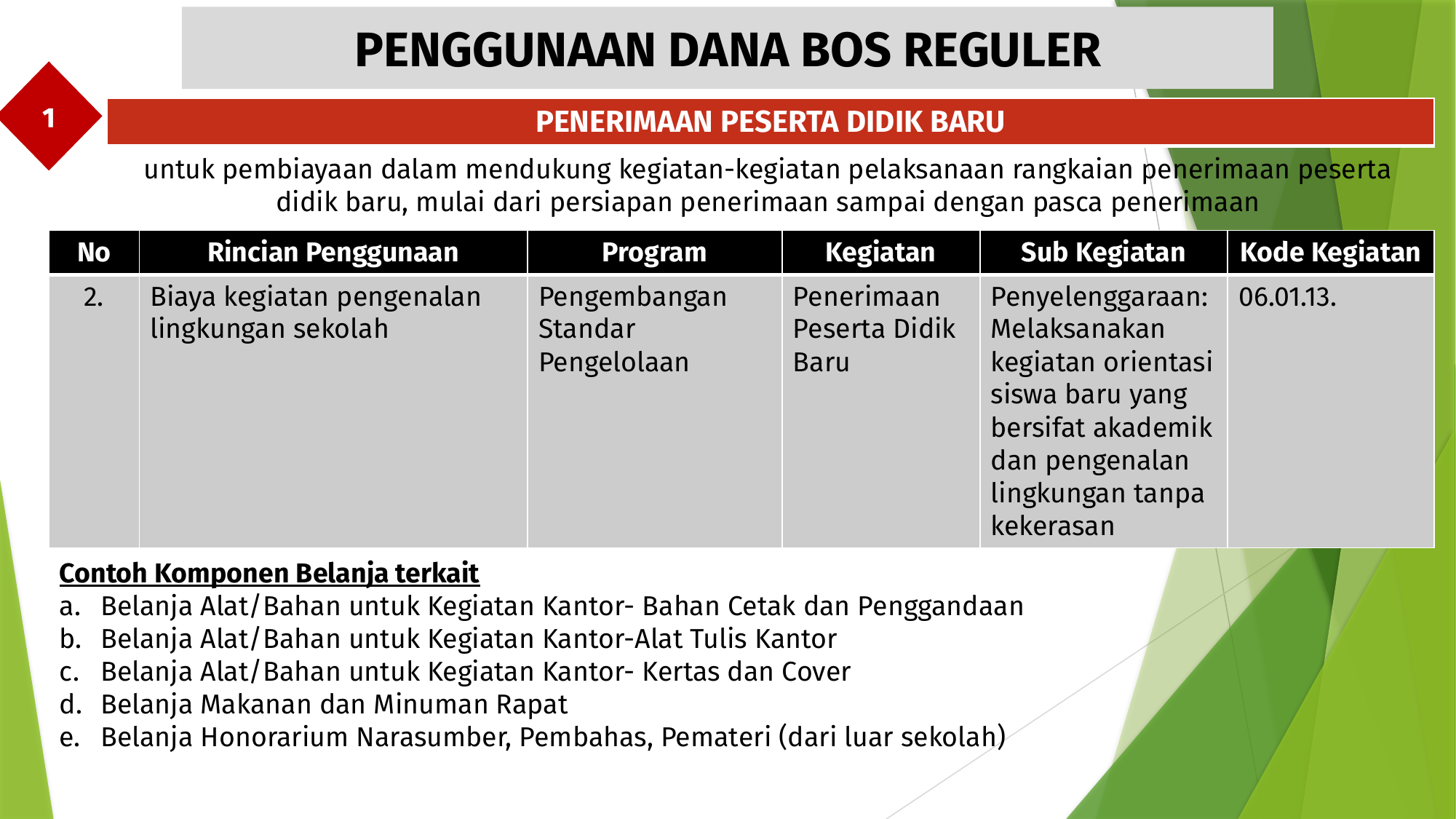

PENGGUNAAN DANA BOS REGULER
1
| PENERIMAAN PESERTA DIDIK BARU |
| --- |
untuk pembiayaan dalam mendukung kegiatan-kegiatan pelaksanaan rangkaian penerimaan peserta didik baru, mulai dari persiapan penerimaan sampai dengan pasca penerimaan
| No | Rincian Penggunaan | Program | Kegiatan | Sub Kegiatan | Kode Kegiatan |
| --- | --- | --- | --- | --- | --- |
| 2. | Biaya kegiatan pengenalan lingkungan sekolah | Pengembangan Standar Pengelolaan | Penerimaan Peserta Didik Baru | Penyelenggaraan: Melaksanakan kegiatan orientasi siswa baru yang bersifat akademik dan pengenalan lingkungan tanpa kekerasan | 06.01.13. |
Contoh Komponen Belanja terkait
Belanja Alat/Bahan untuk Kegiatan Kantor- Bahan Cetak dan Penggandaan
Belanja Alat/Bahan untuk Kegiatan Kantor-Alat Tulis Kantor
Belanja Alat/Bahan untuk Kegiatan Kantor- Kertas dan Cover
Belanja Makanan dan Minuman Rapat
Belanja Honorarium Narasumber, Pembahas, Pemateri (dari luar sekolah)